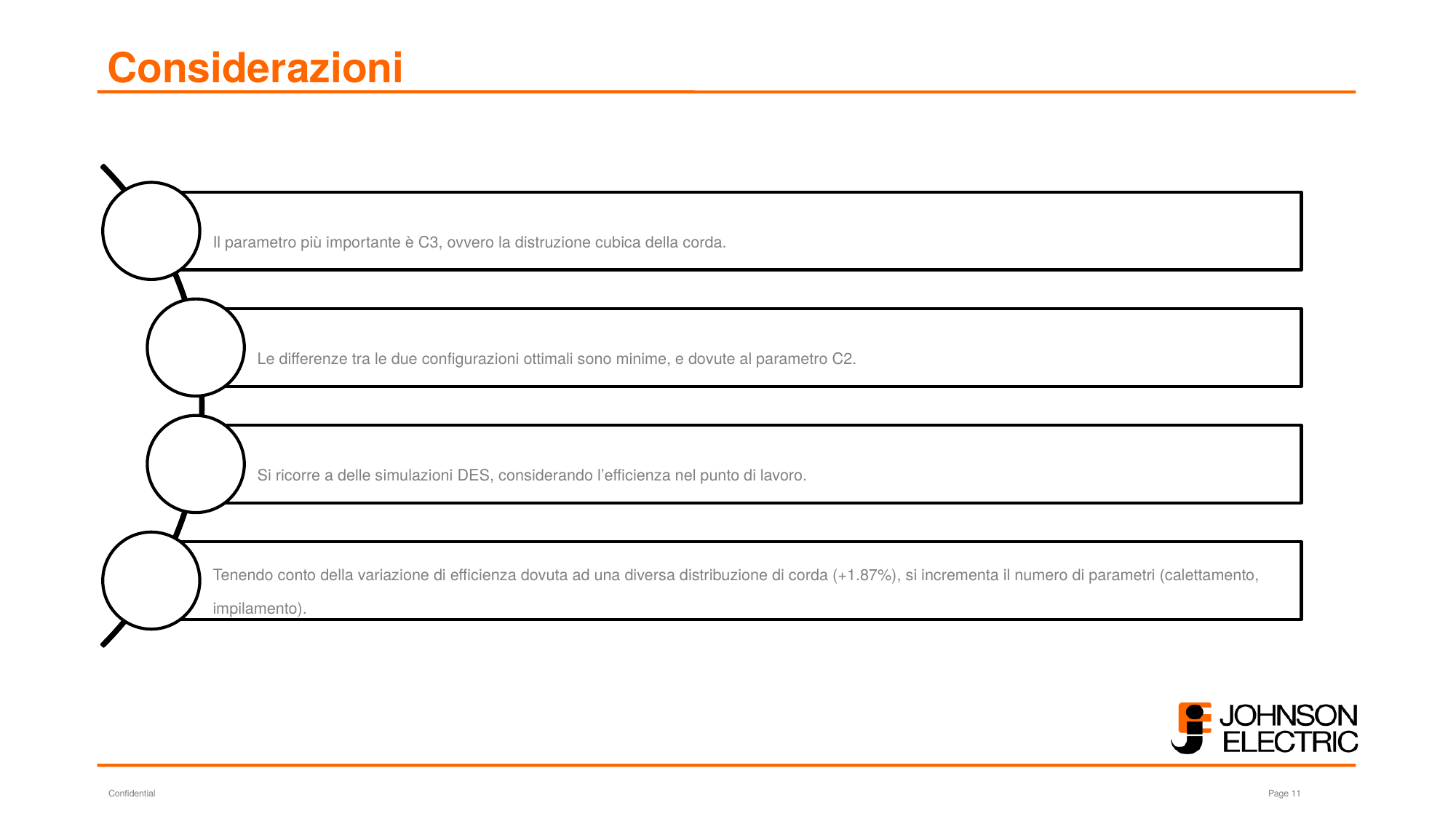

# Considerazioni
Il parametro più importante è C3, ovvero la distruzione cubica della corda.
Le differenze tra le due configurazioni ottimali sono minime, e dovute al parametro C2.
Si ricorre a delle simulazioni DES, considerando l’efficienza nel punto di lavoro.
Tenendo conto della variazione di efficienza dovuta ad una diversa distribuzione di corda (+1.87%), si incrementa il numero di parametri (calettamento, impilamento).